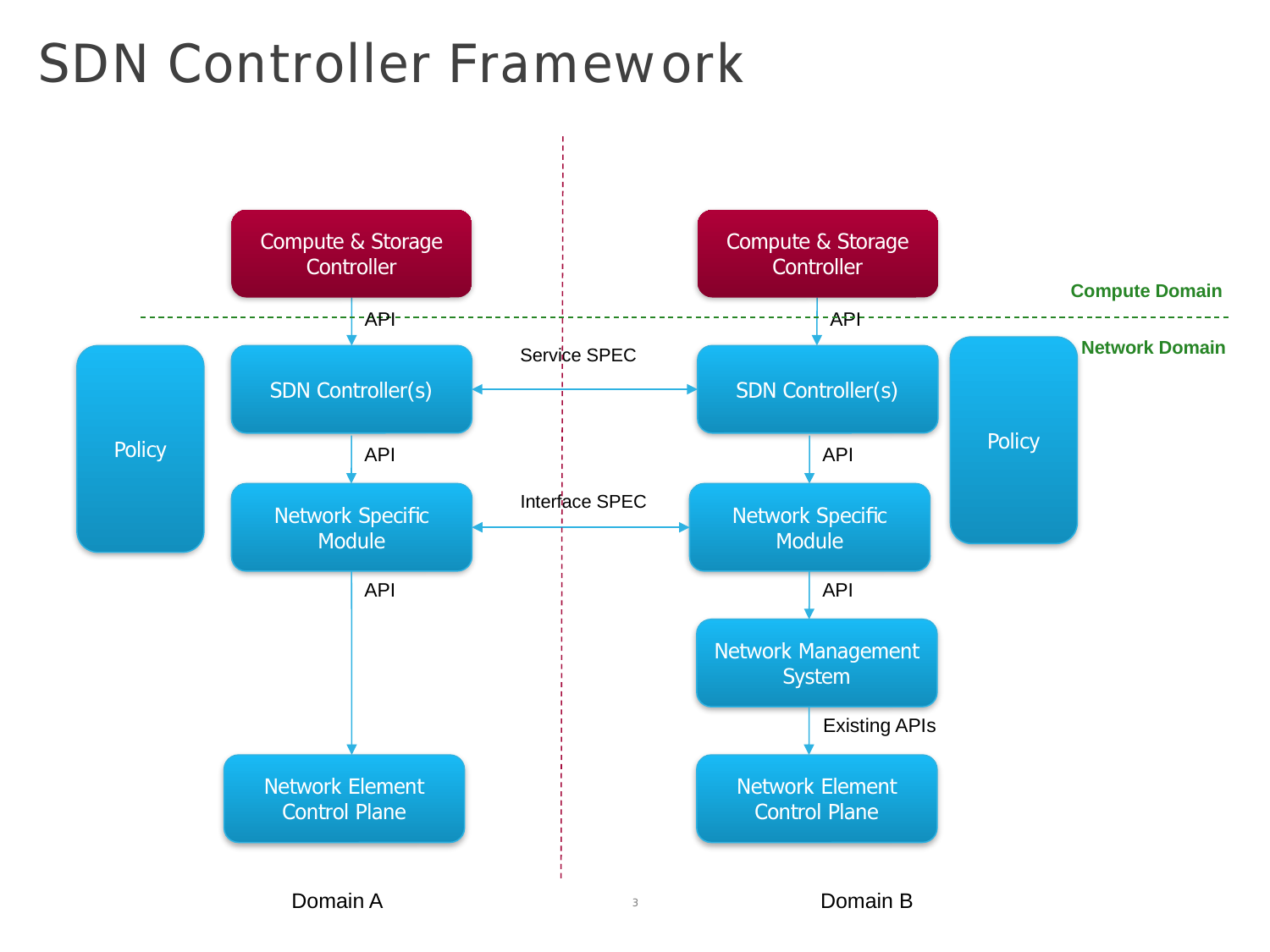

# SDN Controller Framework
Compute & Storage
Controller
Compute & Storage
Controller
Compute Domain
API
API
Network Domain
Service SPEC
Policy
Policy
SDN Controller(s)
SDN Controller(s)
API
API
Network Specific Module
Interface SPEC
Network Specific Module
API
API
Network Management
System
Existing APIs
Network Element
Control Plane
Network Element
Control Plane
Domain A
Domain B